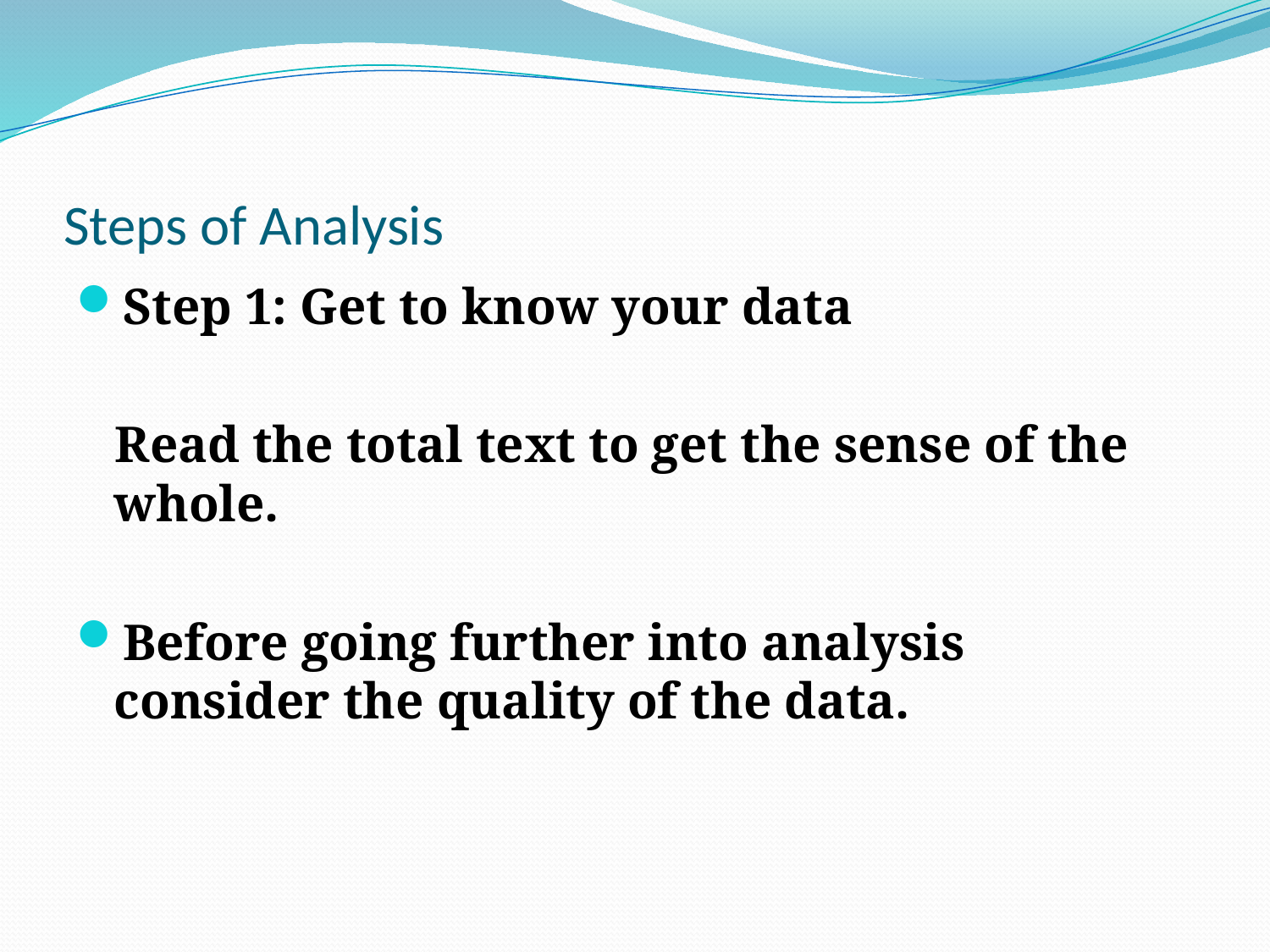

# Steps of Analysis
Step 1: Get to know your data

   Read the total text to get the sense of the whole.

Before going further into analysis consider the quality of the data.